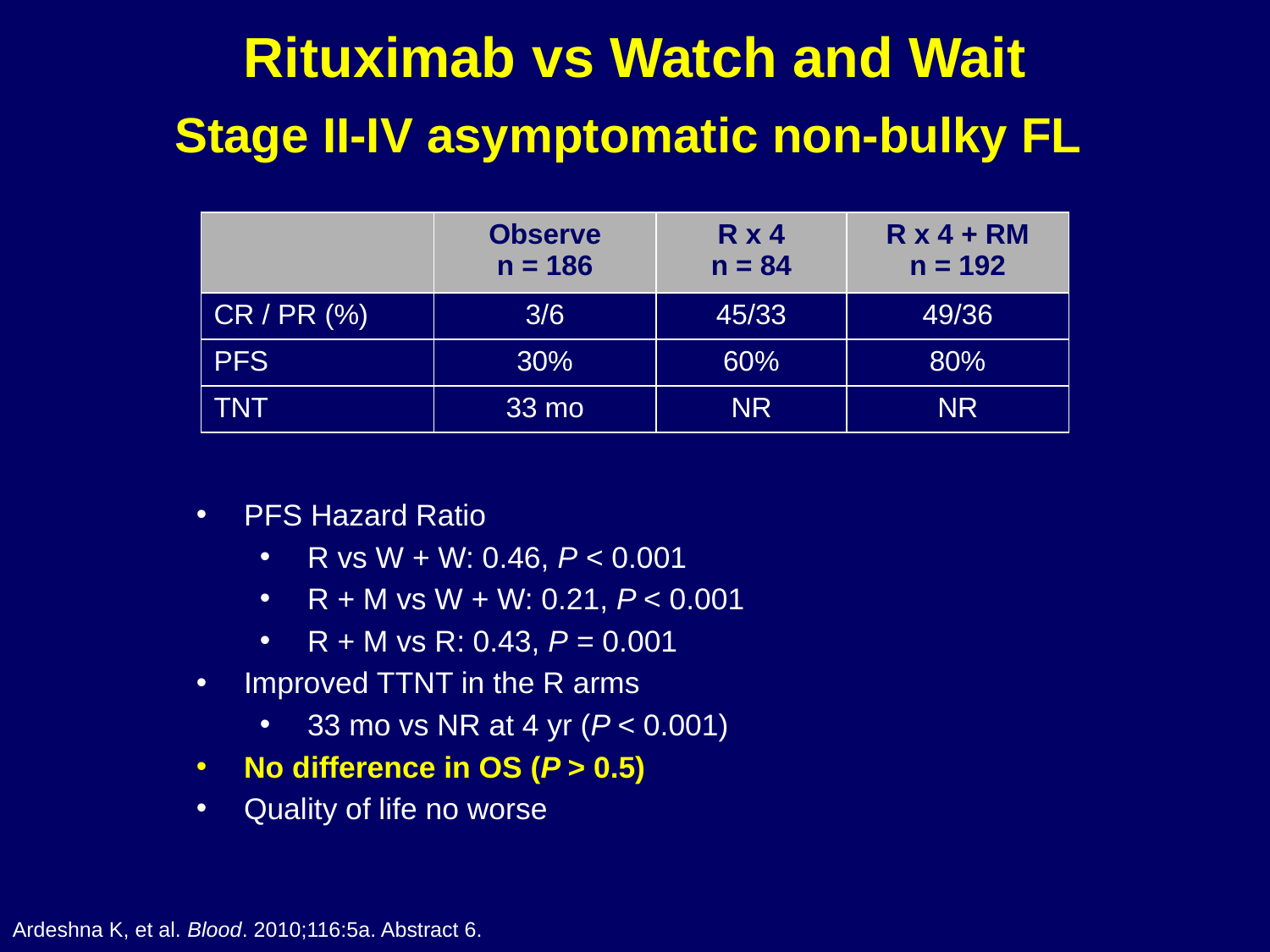

# Rituximab vs Watch and Wait Stage II-IV asymptomatic non-bulky FL
|  | Observe n = 186 | R x 4 n = 84 | R x 4 + RM n = 192 |
| --- | --- | --- | --- |
| CR / PR (%) | 3/6 | 45/33 | 49/36 |
| PFS | 30% | 60% | 80% |
| TNT | 33 mo | NR | NR |
PFS Hazard Ratio
R vs W + W: 0.46, P < 0.001
R + M vs W + W: 0.21, P < 0.001
R + M vs R: 0.43, P = 0.001
Improved TTNT in the R arms
33 mo vs NR at 4 yr (P < 0.001)
No difference in OS (P > 0.5)
Quality of life no worse
Ardeshna K, et al. Blood. 2010;116:5a. Abstract 6.